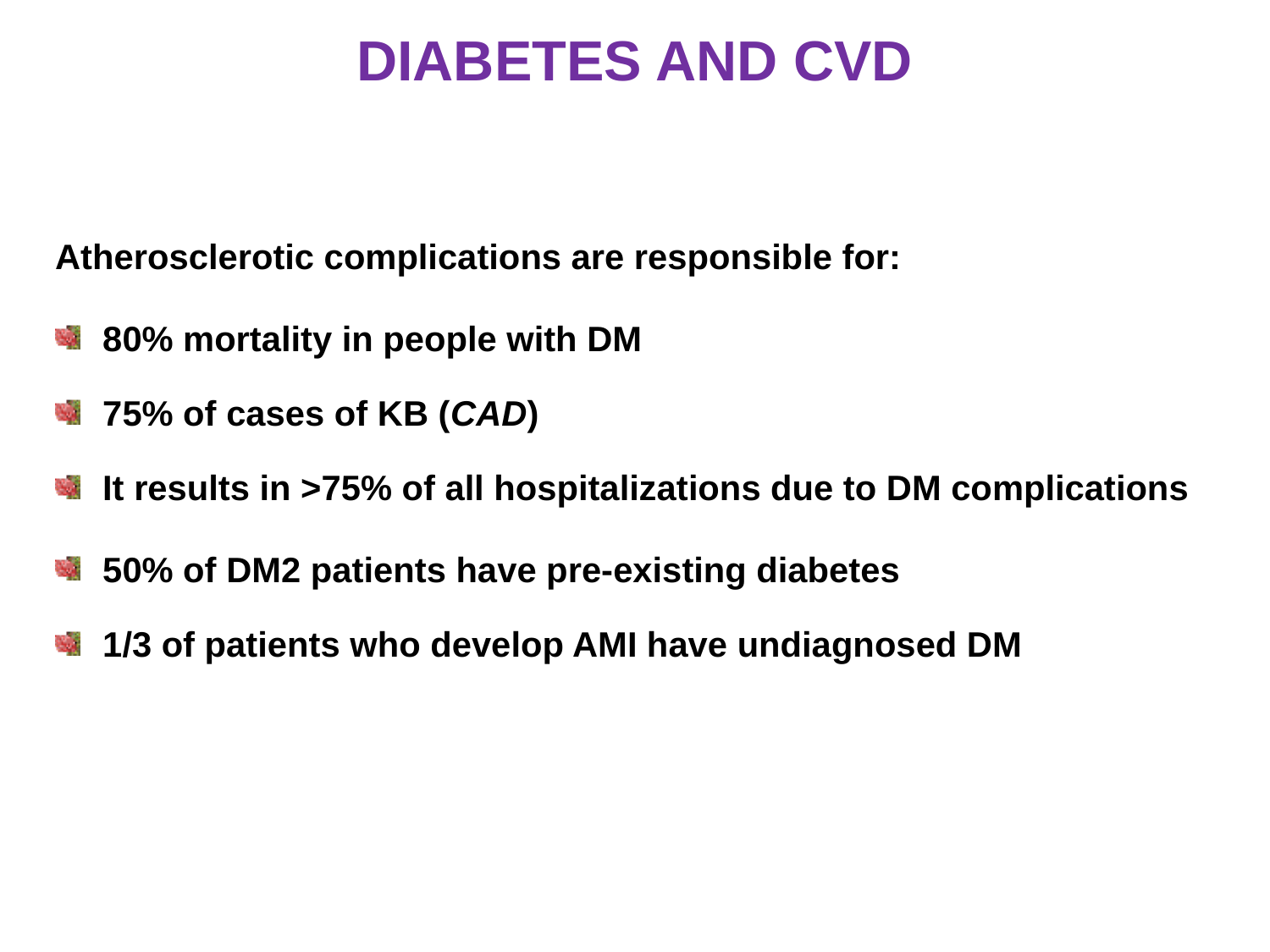

DIABETES AND CVD

Atherosclerotic complications are responsible for:

80% mortality in people with DM
75% of cases of KB (CAD)
It results in >75% of all hospitalizations due to DM complications

50% of DM2 patients have pre-existing diabetes
1/3 of patients who develop AMI have undiagnosed DM
Lewis GF. Can J Cardiol . 1995;11(suppl C):24C-28C
Norhammar A, et al. Lancet 2002;359;2140-2144